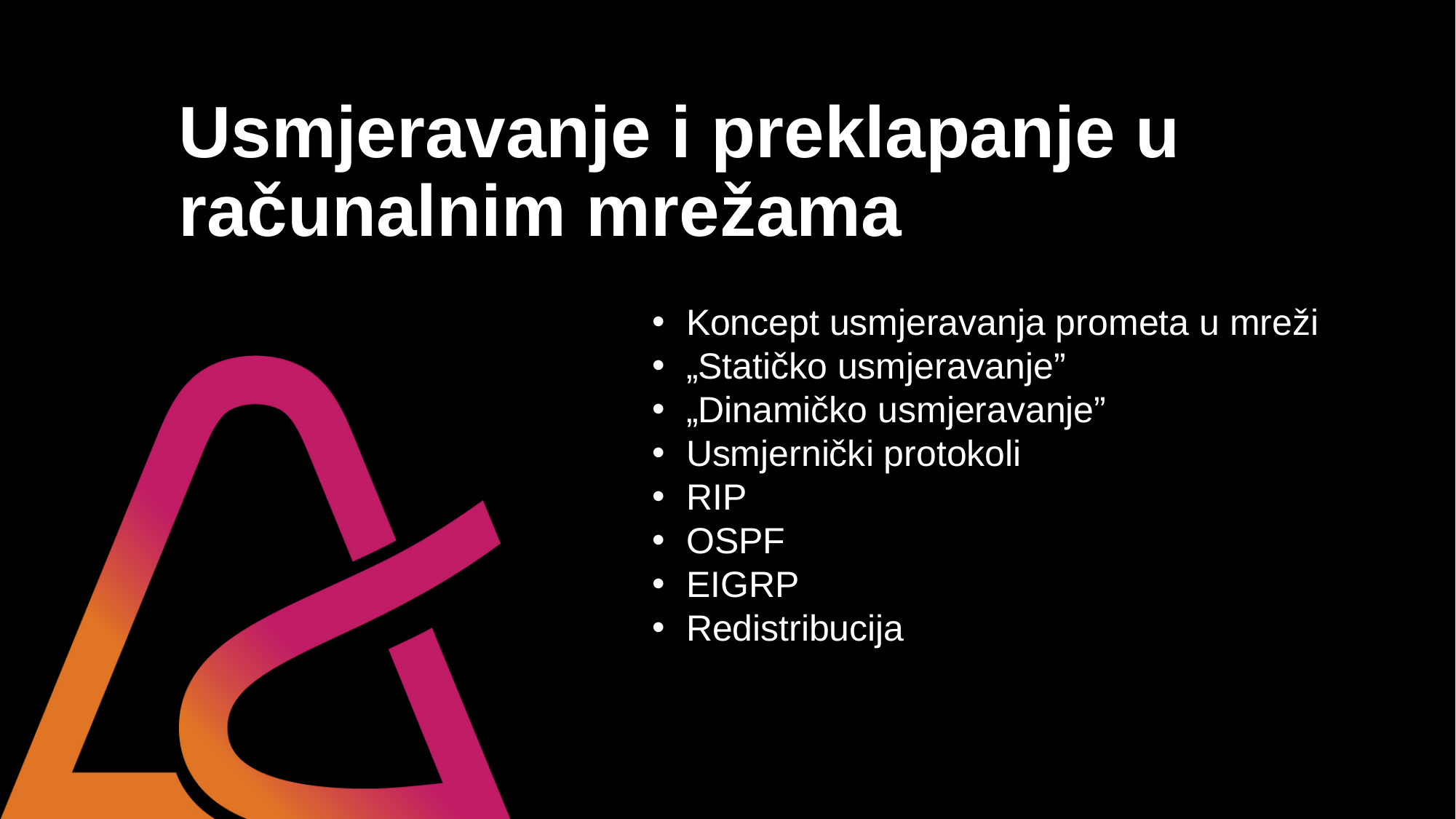

# Usmjeravanje i preklapanje u računalnim mrežama
Koncept usmjeravanja prometa u mreži
„Statičko usmjeravanje”
„Dinamičko usmjeravanje”
Usmjernički protokoli
RIP
OSPF
EIGRP
Redistribucija